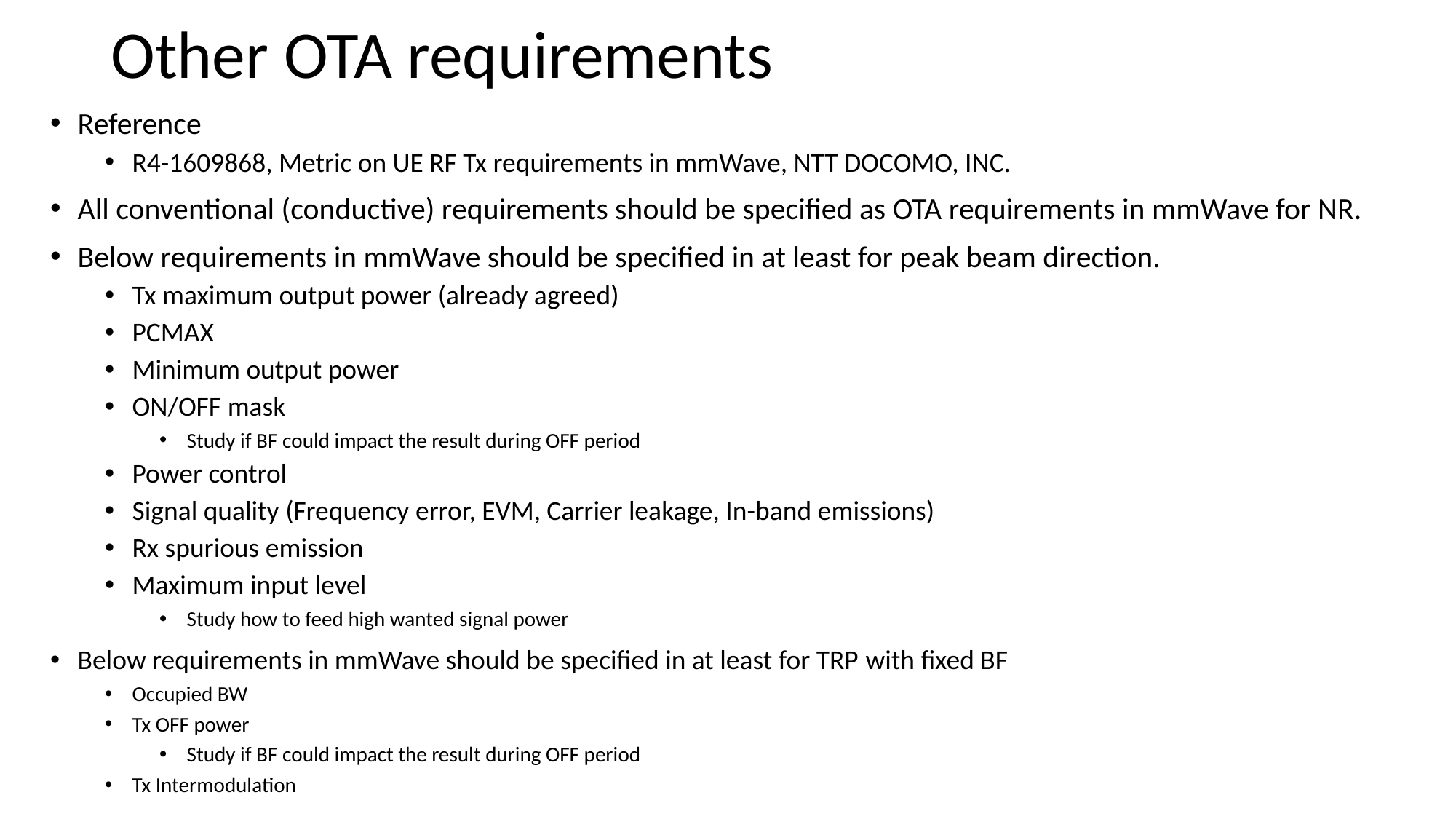

# Other OTA requirements
Reference
R4-1609868, Metric on UE RF Tx requirements in mmWave, NTT DOCOMO, INC.
All conventional (conductive) requirements should be specified as OTA requirements in mmWave for NR.
Below requirements in mmWave should be specified in at least for peak beam direction.
Tx maximum output power (already agreed)
PCMAX
Minimum output power
ON/OFF mask
Study if BF could impact the result during OFF period
Power control
Signal quality (Frequency error, EVM, Carrier leakage, In-band emissions)
Rx spurious emission
Maximum input level
Study how to feed high wanted signal power
Below requirements in mmWave should be specified in at least for TRP with fixed BF
Occupied BW
Tx OFF power
Study if BF could impact the result during OFF period
Tx Intermodulation